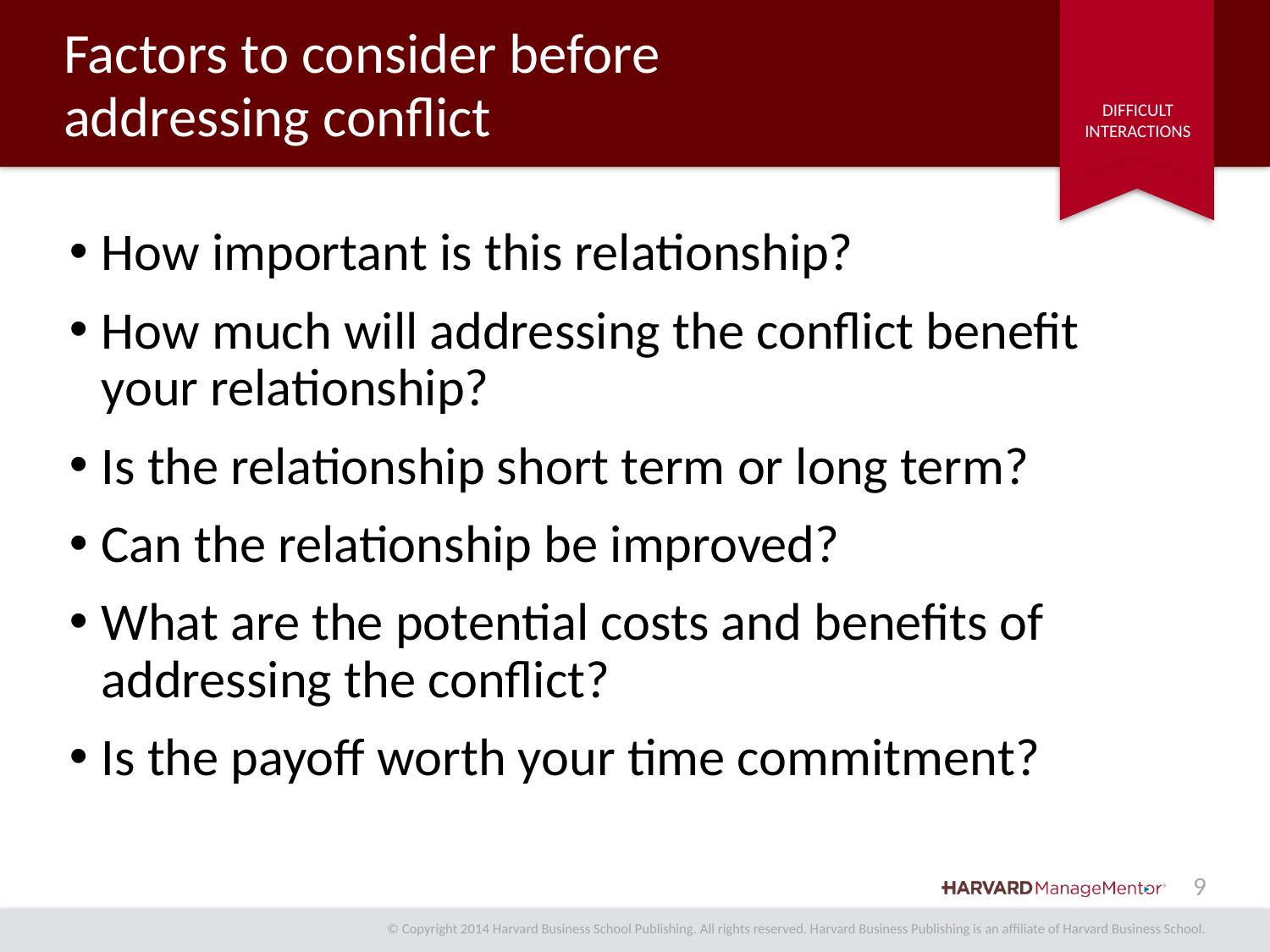

# Factors to consider before addressing conflict
How important is this relationship?
How much will addressing the conflict benefit
your relationship?
Is the relationship short term or long term?
Can the relationship be improved?
What are the potential costs and benefits of addressing the conflict?
Is the payoff worth your time commitment?